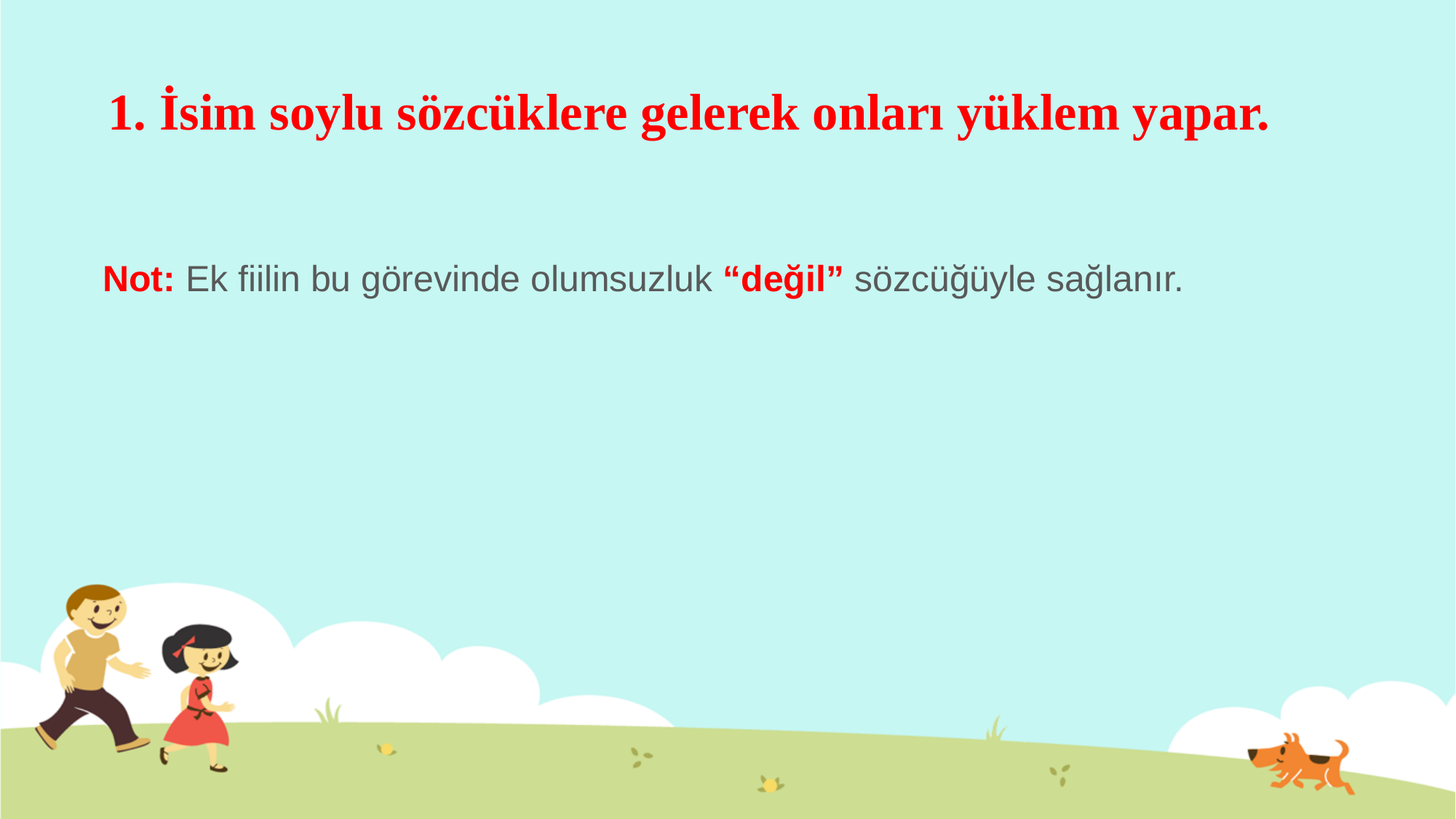

# 1. İsim soylu sözcüklere gelerek onları yüklem yapar.
Not: Ek fiilin bu görevinde olumsuzluk “değil” sözcüğüyle sağlanır.